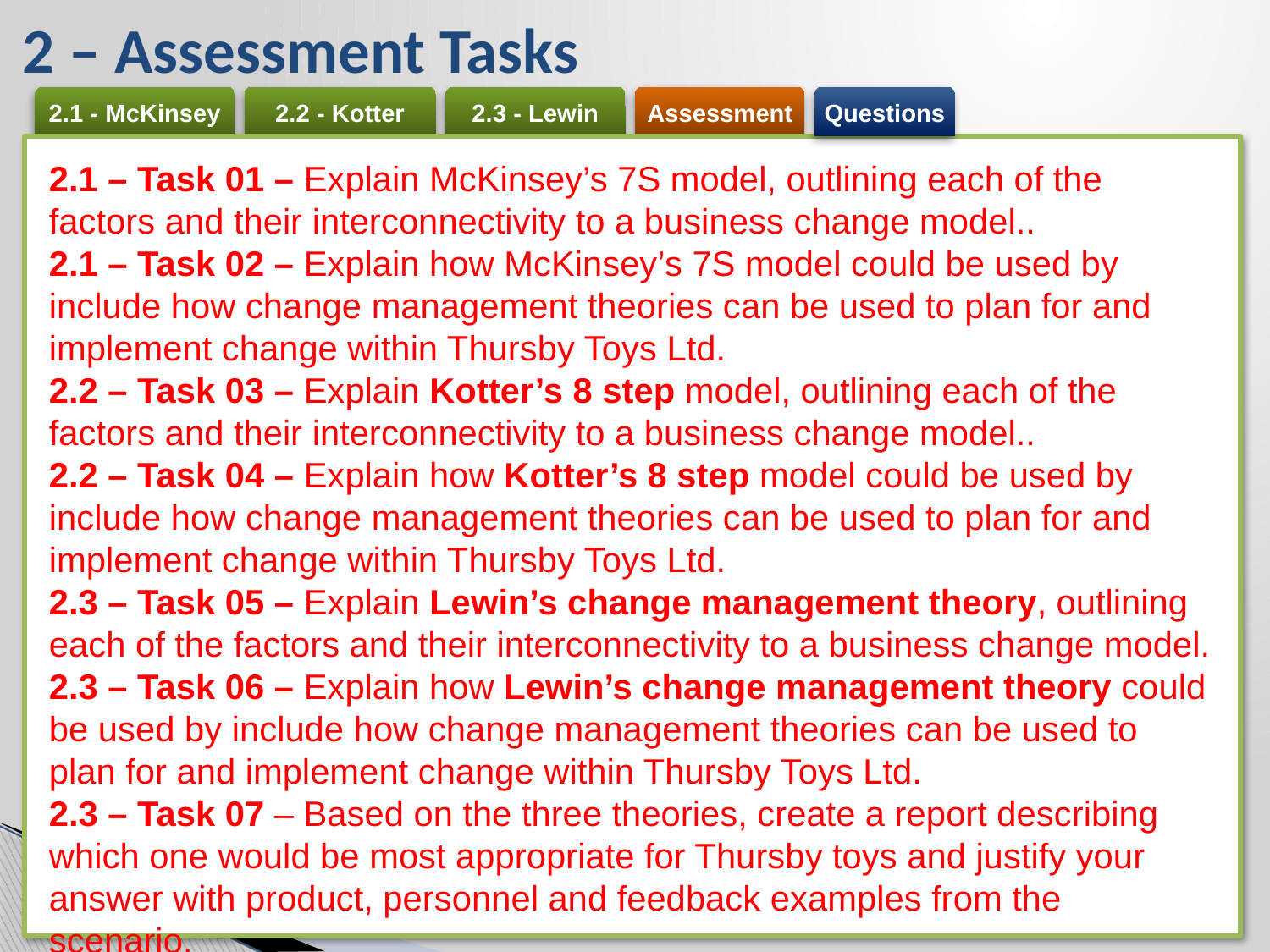

# 2 – Assessment Tasks
2.1 – Task 01 – Explain McKinsey’s 7S model, outlining each of the factors and their interconnectivity to a business change model..
2.1 – Task 02 – Explain how McKinsey’s 7S model could be used by include how change management theories can be used to plan for and implement change within Thursby Toys Ltd.
2.2 – Task 03 – Explain Kotter’s 8 step model, outlining each of the factors and their interconnectivity to a business change model..
2.2 – Task 04 – Explain how Kotter’s 8 step model could be used by include how change management theories can be used to plan for and implement change within Thursby Toys Ltd.
2.3 – Task 05 – Explain Lewin’s change management theory, outlining each of the factors and their interconnectivity to a business change model.
2.3 – Task 06 – Explain how Lewin’s change management theory could be used by include how change management theories can be used to plan for and implement change within Thursby Toys Ltd.
2.3 – Task 07 – Based on the three theories, create a report describing which one would be most appropriate for Thursby toys and justify your answer with product, personnel and feedback examples from the scenario.